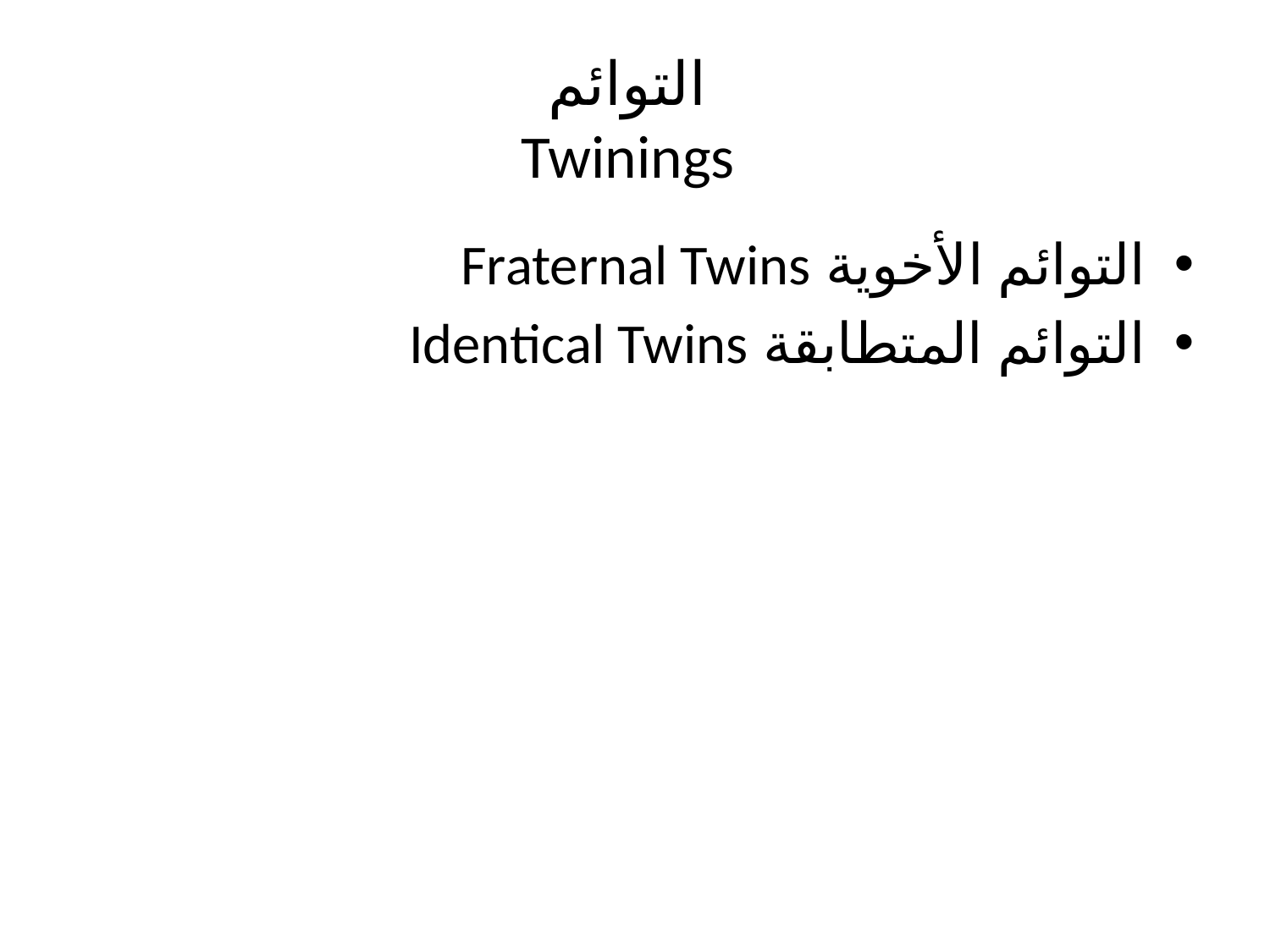

# التوائم Twinings
التوائم الأخوية Fraternal Twins
التوائم المتطابقة Identical Twins